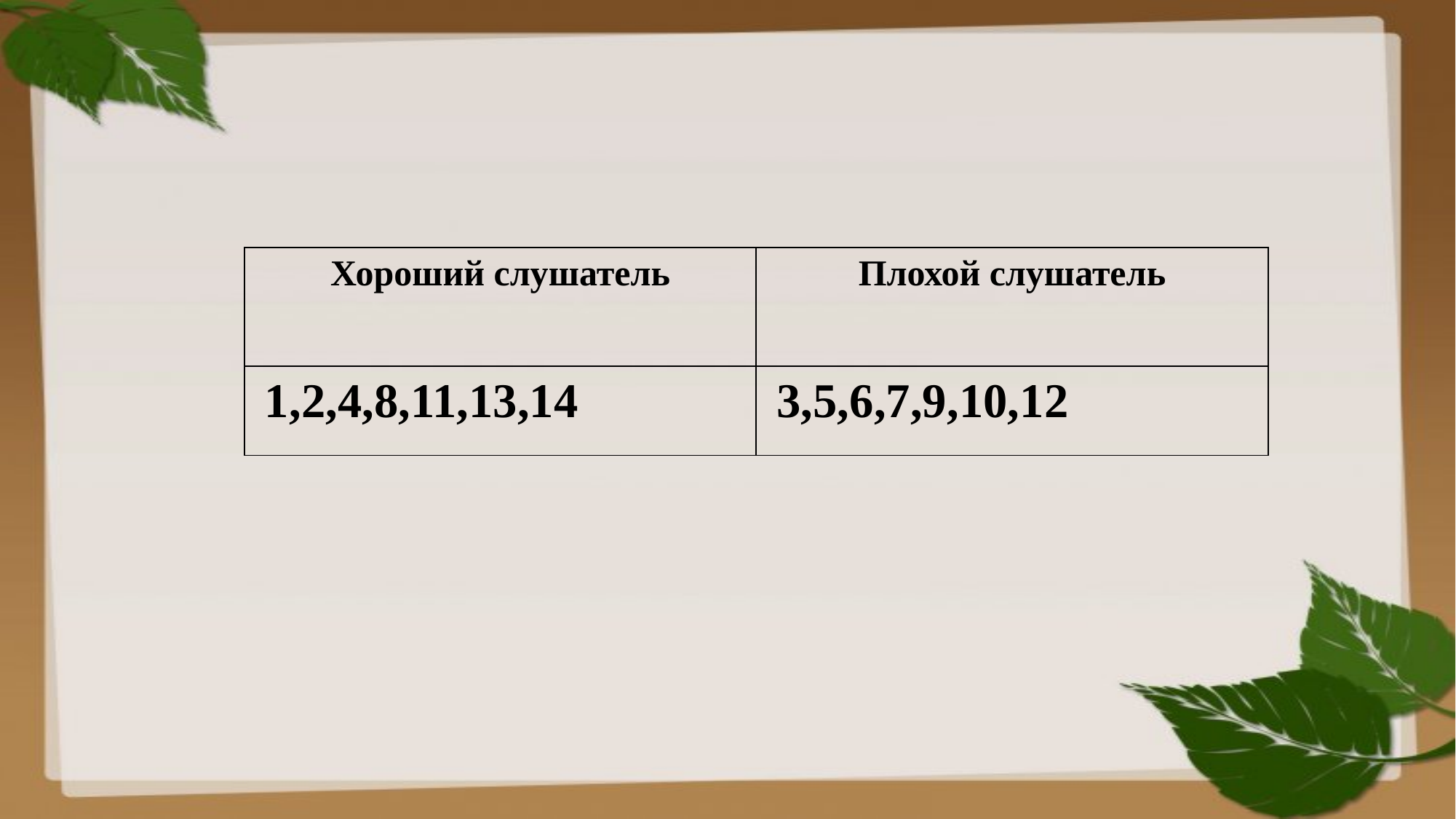

#
| Хороший слушатель | Плохой слушатель |
| --- | --- |
| 1,2,4,8,11,13,14 | 3,5,6,7,9,10,12 |